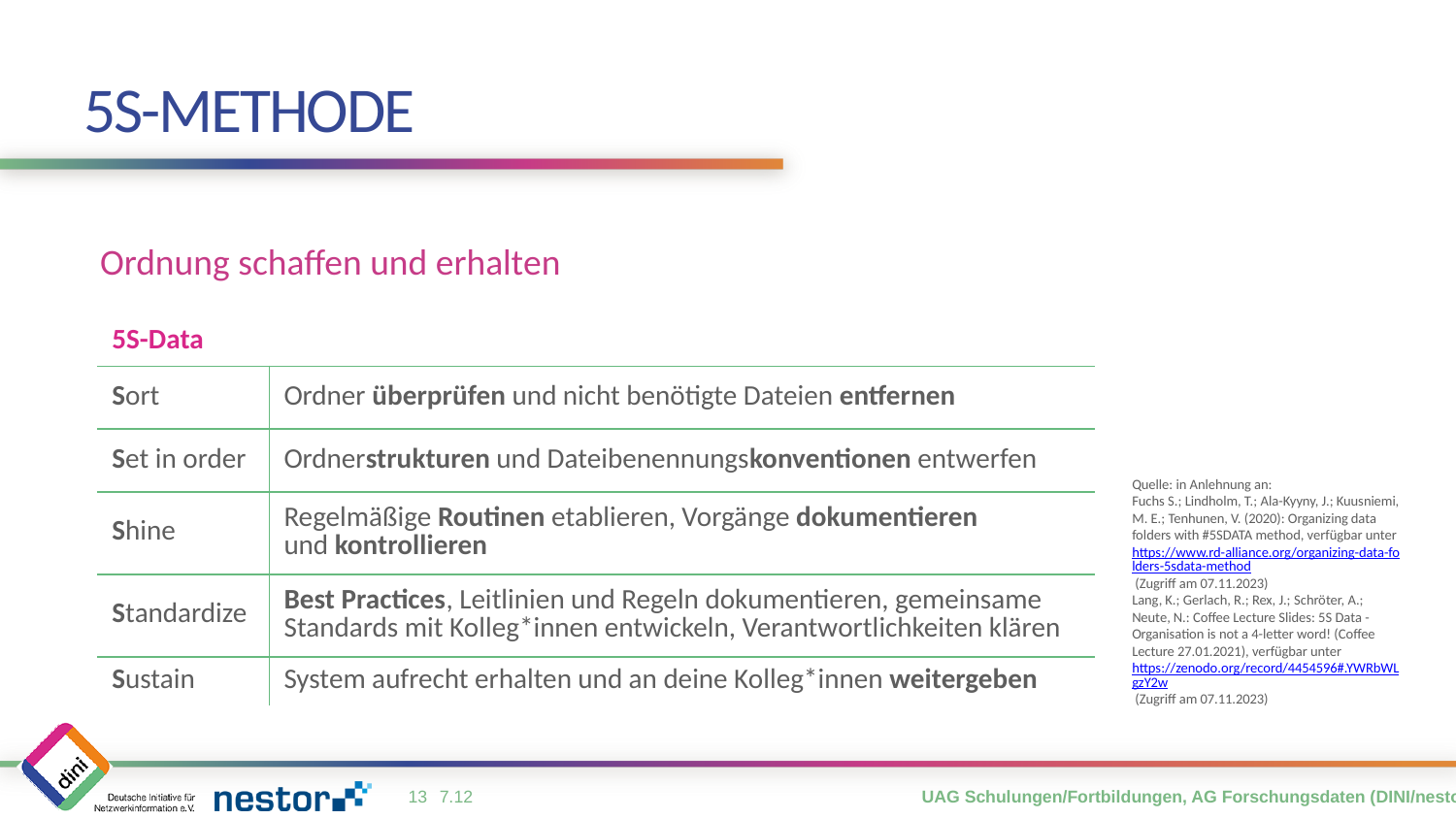

# 5S-Methode
Ordnung schaffen und erhalten

| 5S-Data |  |
| --- | --- |
| Sort | Ordner überprüfen und nicht benötigte Dateien entfernen |
| Set in order | Ordnerstrukturen und Dateibenennungskonventionen entwerfen |
| Shine | Regelmäßige Routinen etablieren, Vorgänge dokumentieren und kontrollieren |
| Standardize | Best Practices, Leitlinien und Regeln dokumentieren, gemeinsame Standards mit Kolleg\*innen entwickeln, Verantwortlichkeiten klären |
| Sustain | System aufrecht erhalten und an deine Kolleg\*innen weitergeben |
Quelle: in Anlehnung an:
Fuchs S.; Lindholm, T.; Ala-Kyyny, J.; Kuusniemi, M. E.; Tenhunen, V. (2020): Organizing data folders with #5SDATA method, verfügbar unter https://www.rd-alliance.org/organizing-data-folders-5sdata-method (Zugriff am 07.11.2023)
Lang, K.; Gerlach, R.; Rex, J.; Schröter, A.; Neute, N.: Coffee Lecture Slides: 5S Data - Organisation is not a 4-letter word! (Coffee Lecture 27.01.2021), verfügbar unter  https://zenodo.org/record/4454596#.YWRbWLgzY2w (Zugriff am 07.11.2023)
13
7.12